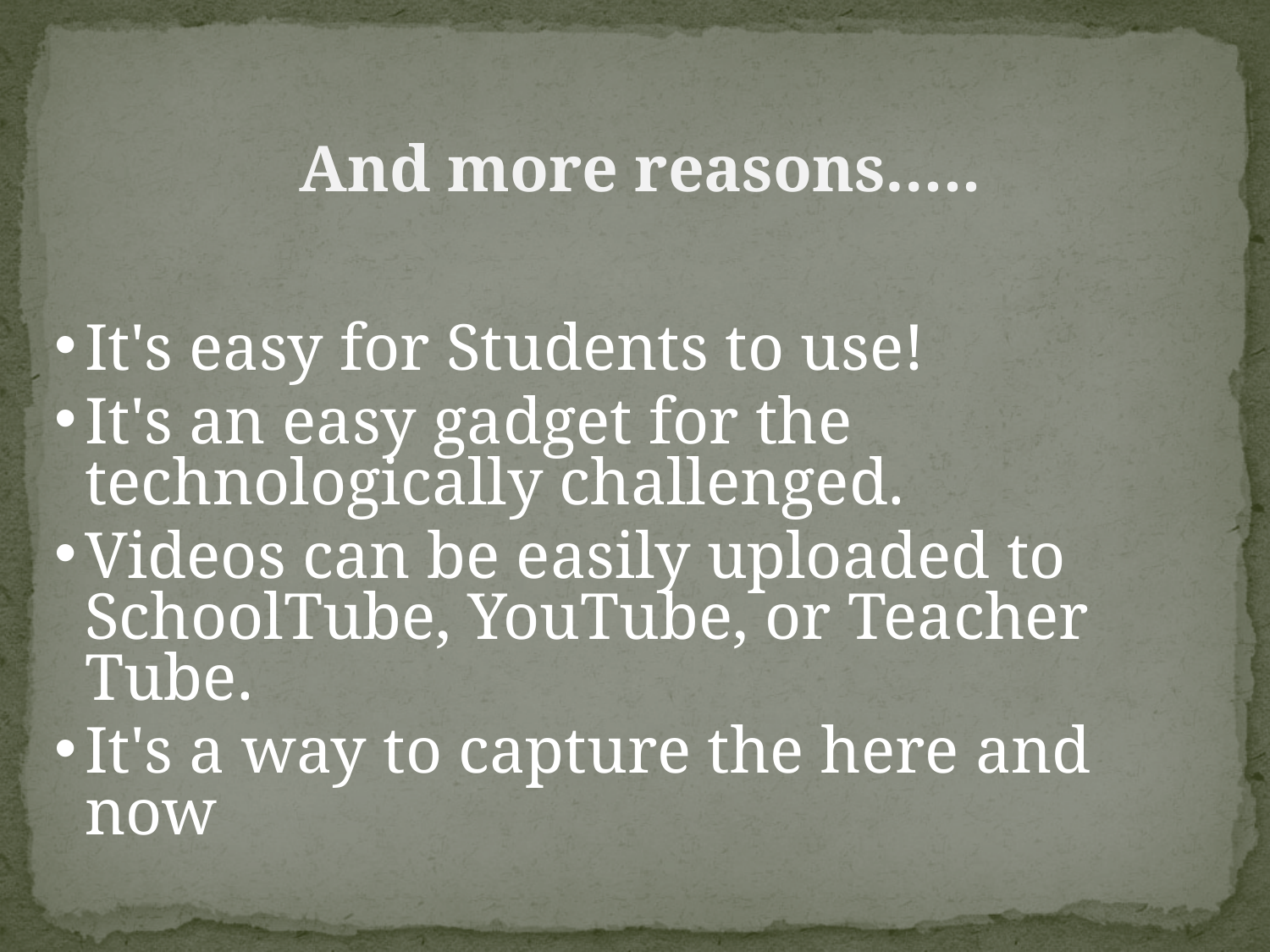

And more reasons…..

It's easy for Students to use!
It's an easy gadget for the technologically challenged.
Videos can be easily uploaded to SchoolTube, YouTube, or Teacher Tube.
It's a way to capture the here and now